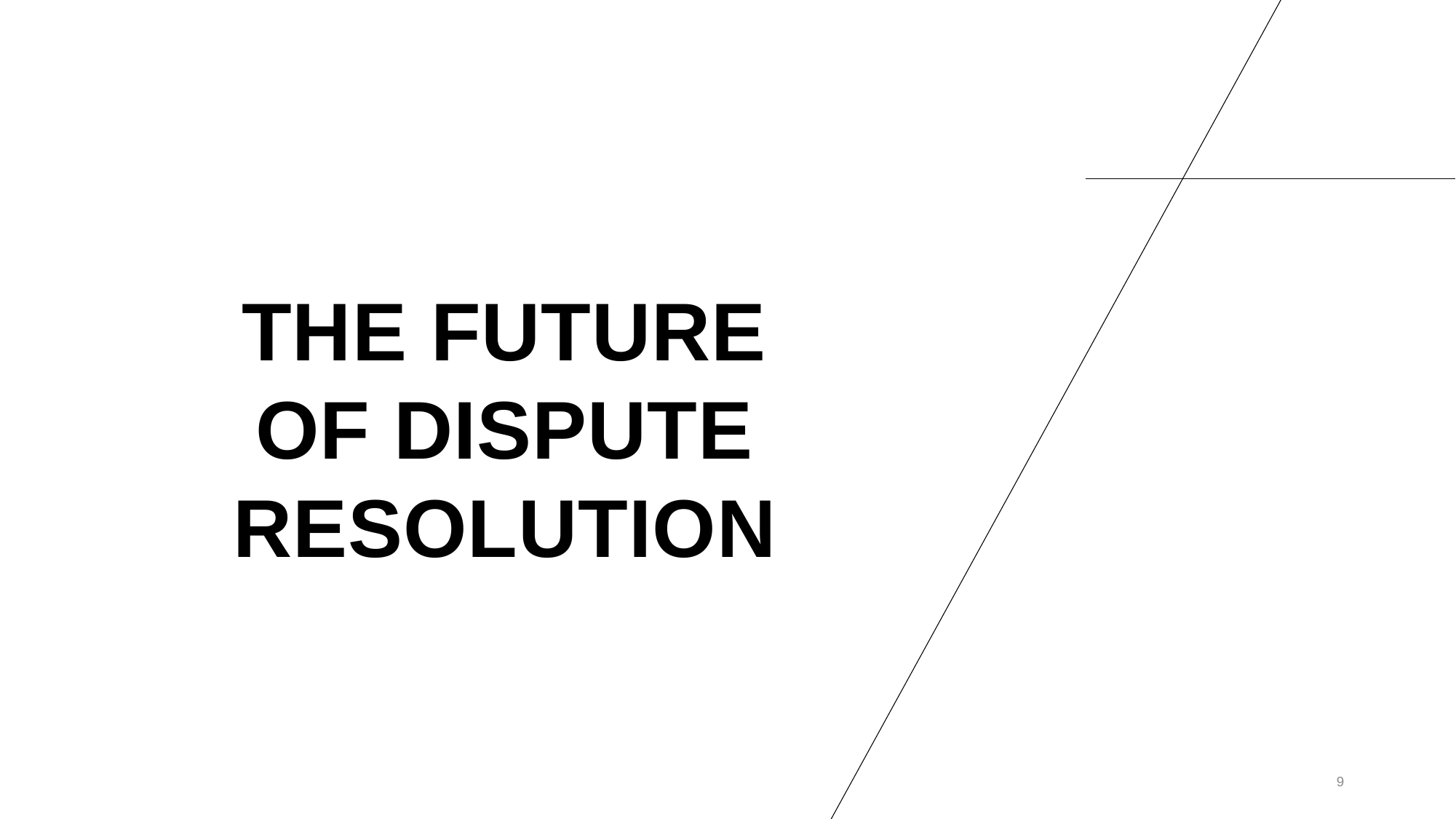

#
THE FUTURE OF DISPUTE RESOLUTION

9